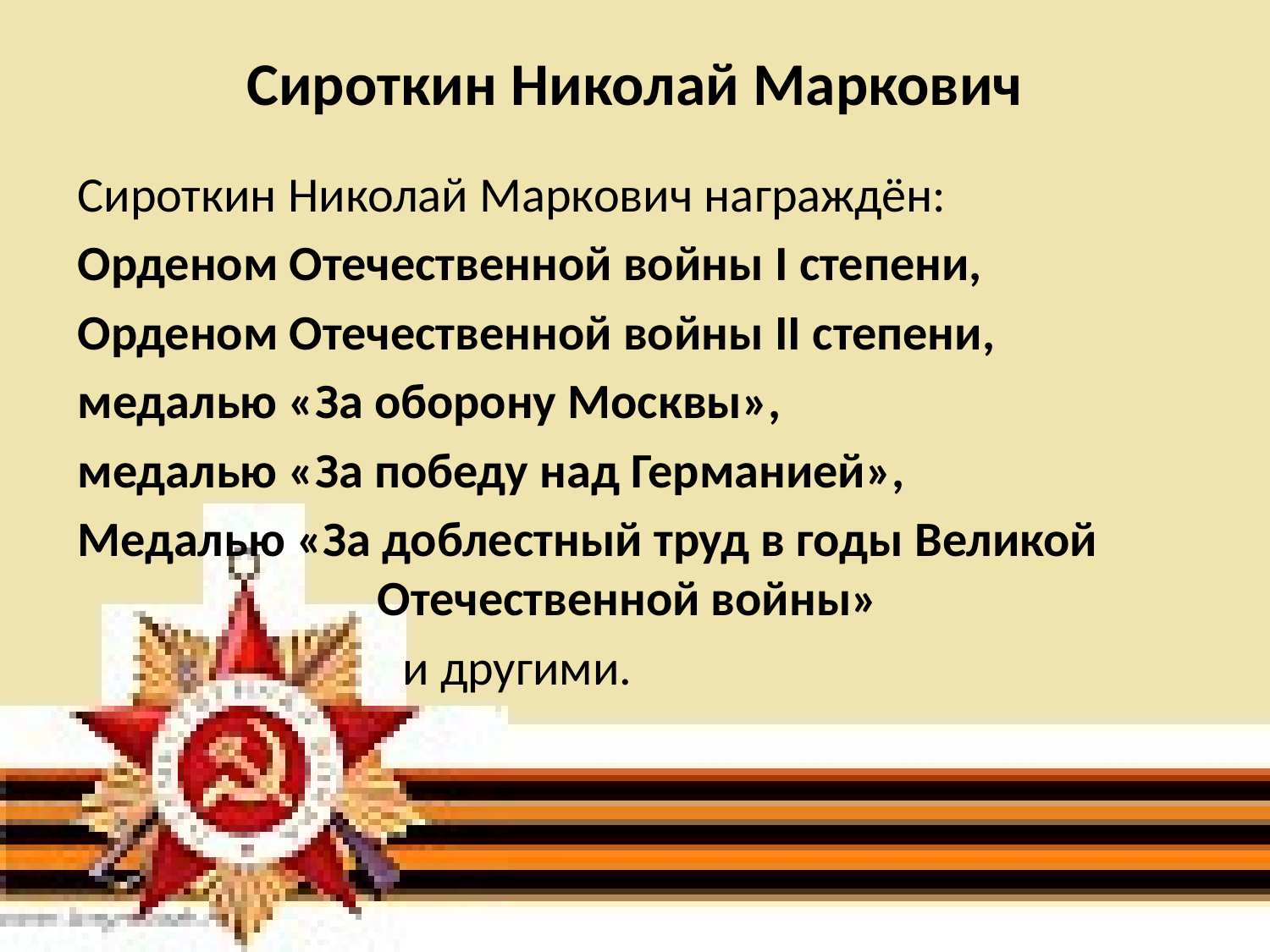

# Сироткин Николай Маркович
Сироткин Николай Маркович награждён:
Орденом Отечественной войны I степени,
Орденом Отечественной войны II степени,
медалью «За оборону Москвы»,
медалью «За победу над Германией»,
Медалью «За доблестный труд в годы Великой Отечественной войны»
и другими.